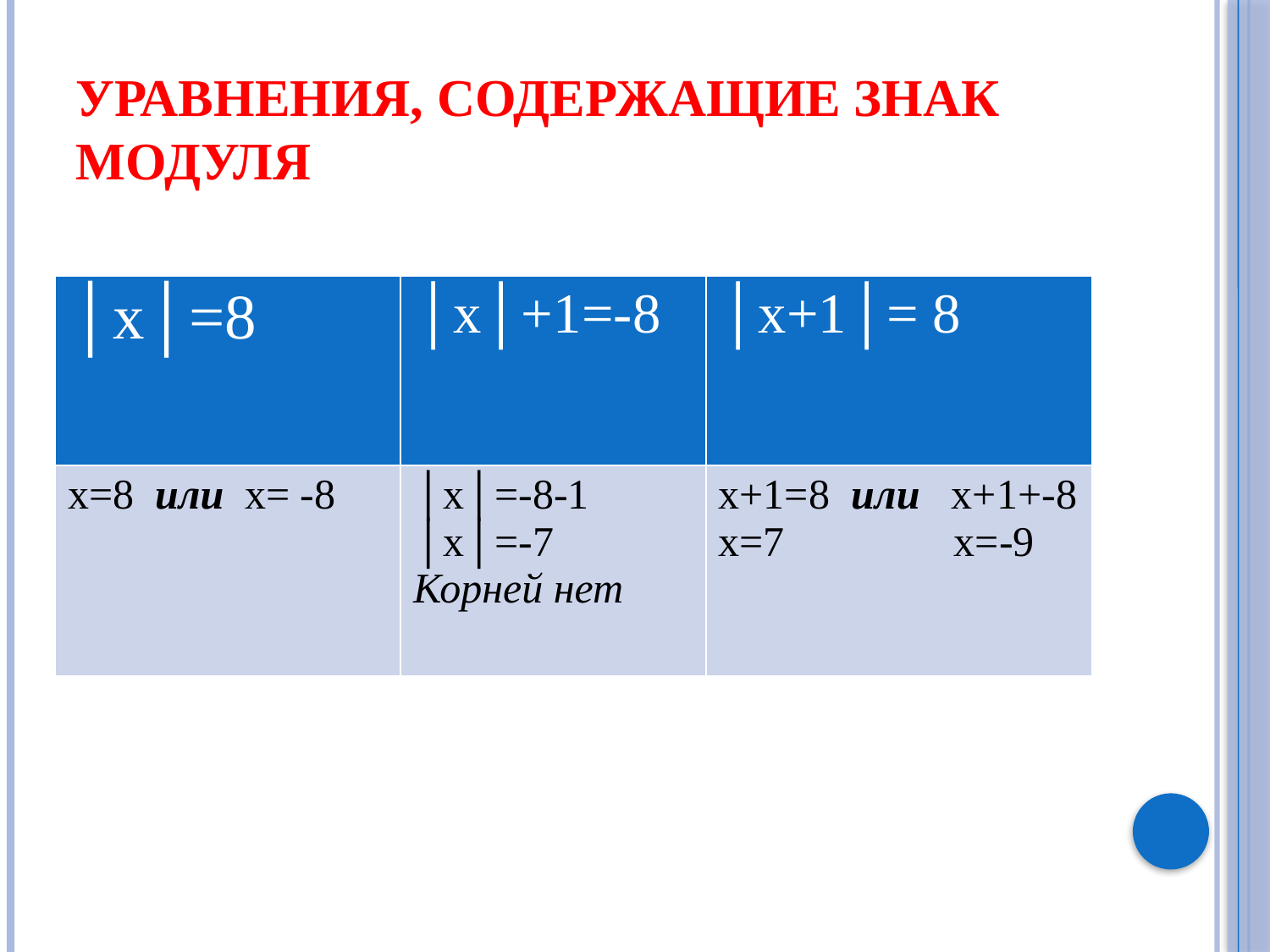

# Уравнения, содержащие знак модуля
| │х│=8 | │х│+1=-8 | │х+1│= 8 |
| --- | --- | --- |
| х=8 или х= -8 | │х│=-8-1 │х│=-7 Корней нет | х+1=8 или х+1+-8 х=7 х=-9 |